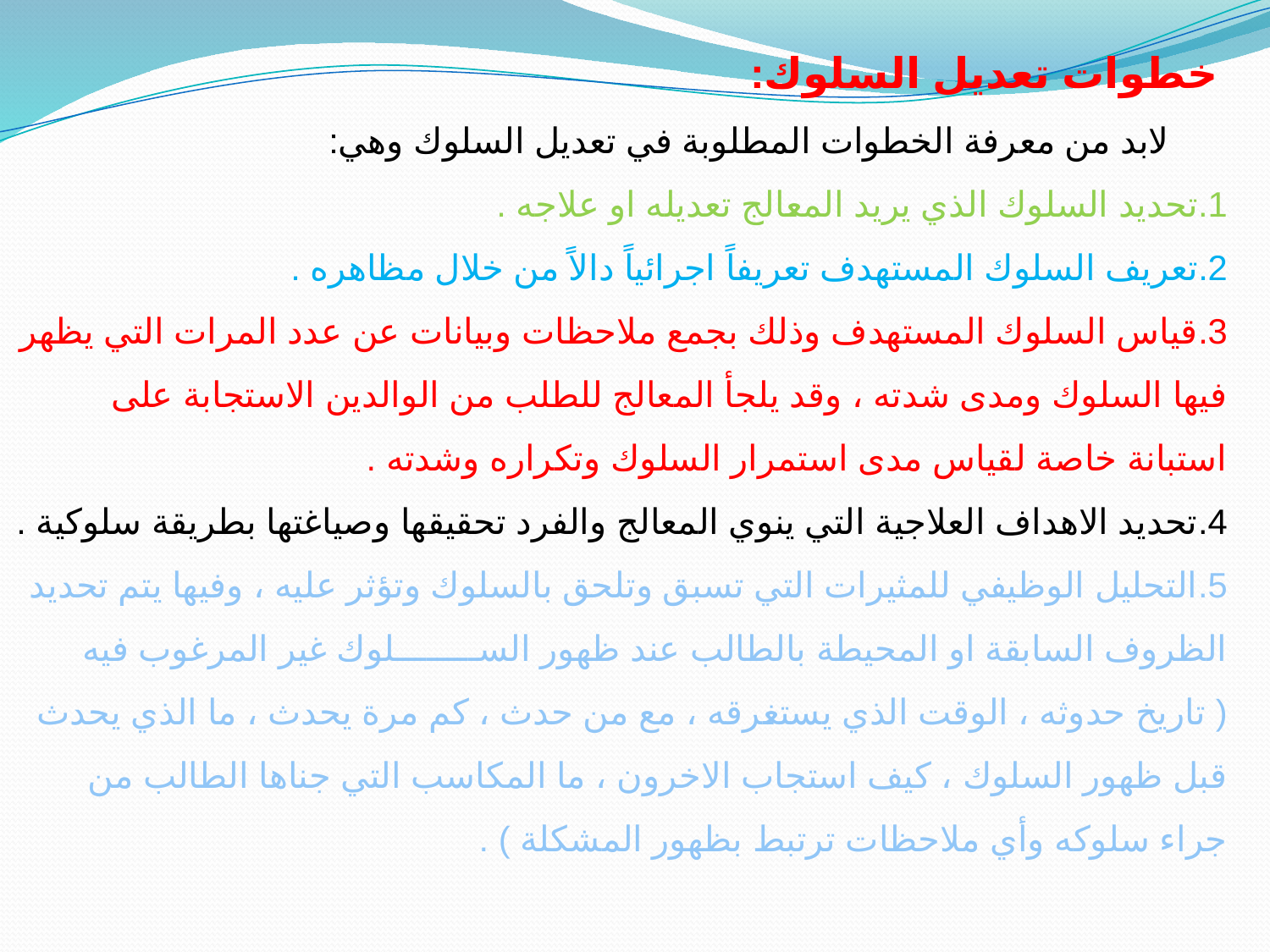

خطوات تعديل السلوك:
      لابد من معرفة الخطوات المطلوبة في تعديل السلوك وهي:
1.تحديد السلوك الذي يريد المعالج تعديله او علاجه .
2.تعريف السلوك المستهدف تعريفاً اجرائياً دالاً من خلال مظاهره .
3.قياس السلوك المستهدف وذلك بجمع ملاحظات وبيانات عن عدد المرات التي يظهر فيها السلوك ومدى شدته ، وقد يلجأ المعالج للطلب من الوالدين الاستجابة على استبانة خاصة لقياس مدى استمرار السلوك وتكراره وشدته .
4.تحديد الاهداف العلاجية التي ينوي المعالج والفرد تحقيقها وصياغتها بطريقة سلوكية .
5.التحليل الوظيفي للمثيرات التي تسبق وتلحق بالسلوك وتؤثر عليه ، وفيها يتم تحديد الظروف السابقة او المحيطة بالطالب عند ظهور الســــــــلوك غير المرغوب فيه ( تاريخ حدوثه ، الوقت الذي يستغرقه ، مع من حدث ، كم مرة يحدث ، ما الذي يحدث قبل ظهور السلوك ، كيف استجاب الاخرون ، ما المكاسب التي جناها الطالب من جراء سلوكه وأي ملاحظات ترتبط بظهور المشكلة ) .